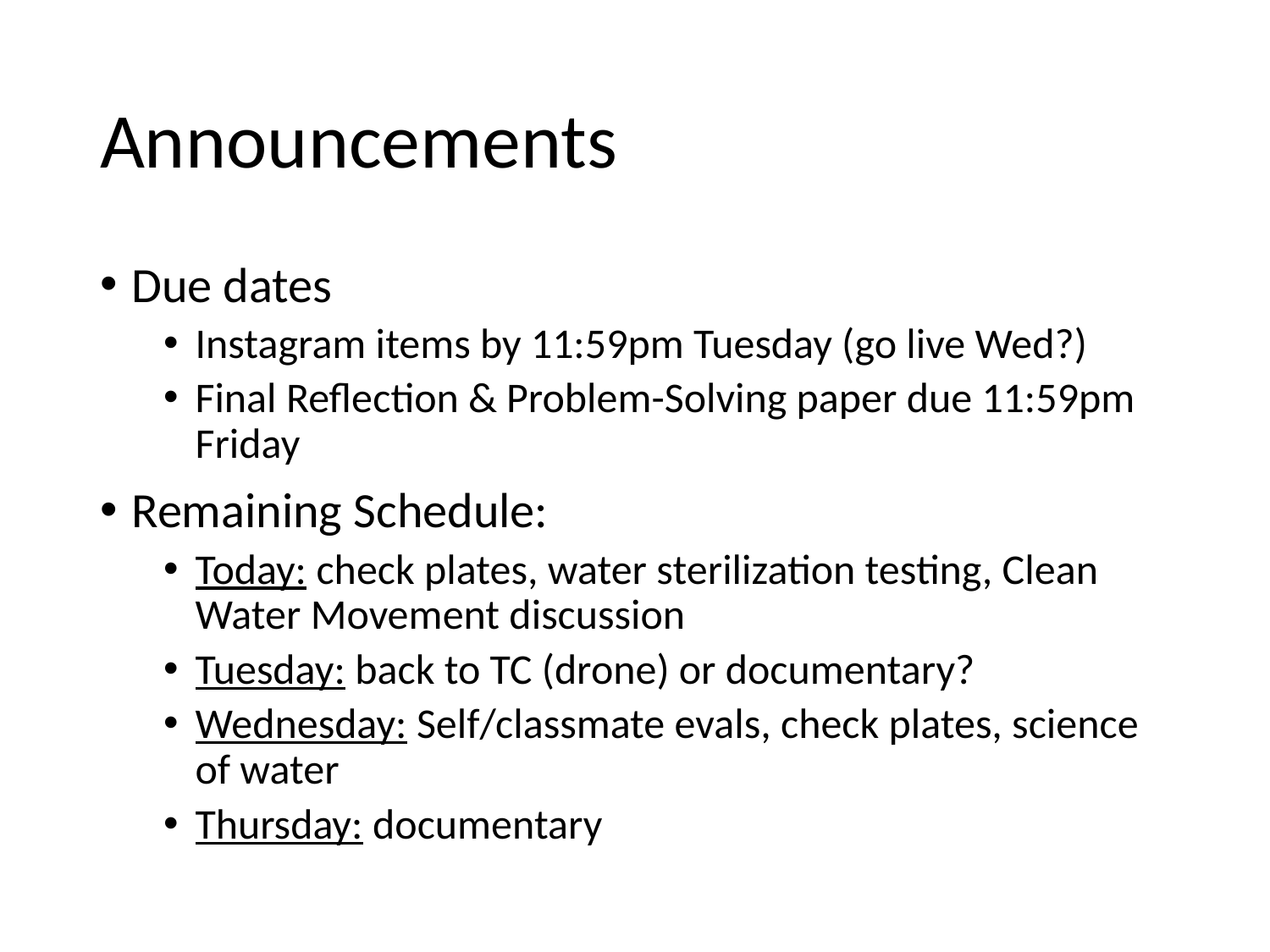

# Announcements
Due dates
Instagram items by 11:59pm Tuesday (go live Wed?)
Final Reflection & Problem-Solving paper due 11:59pm Friday
Remaining Schedule:
Today: check plates, water sterilization testing, Clean Water Movement discussion
Tuesday: back to TC (drone) or documentary?
Wednesday: Self/classmate evals, check plates, science of water
Thursday: documentary